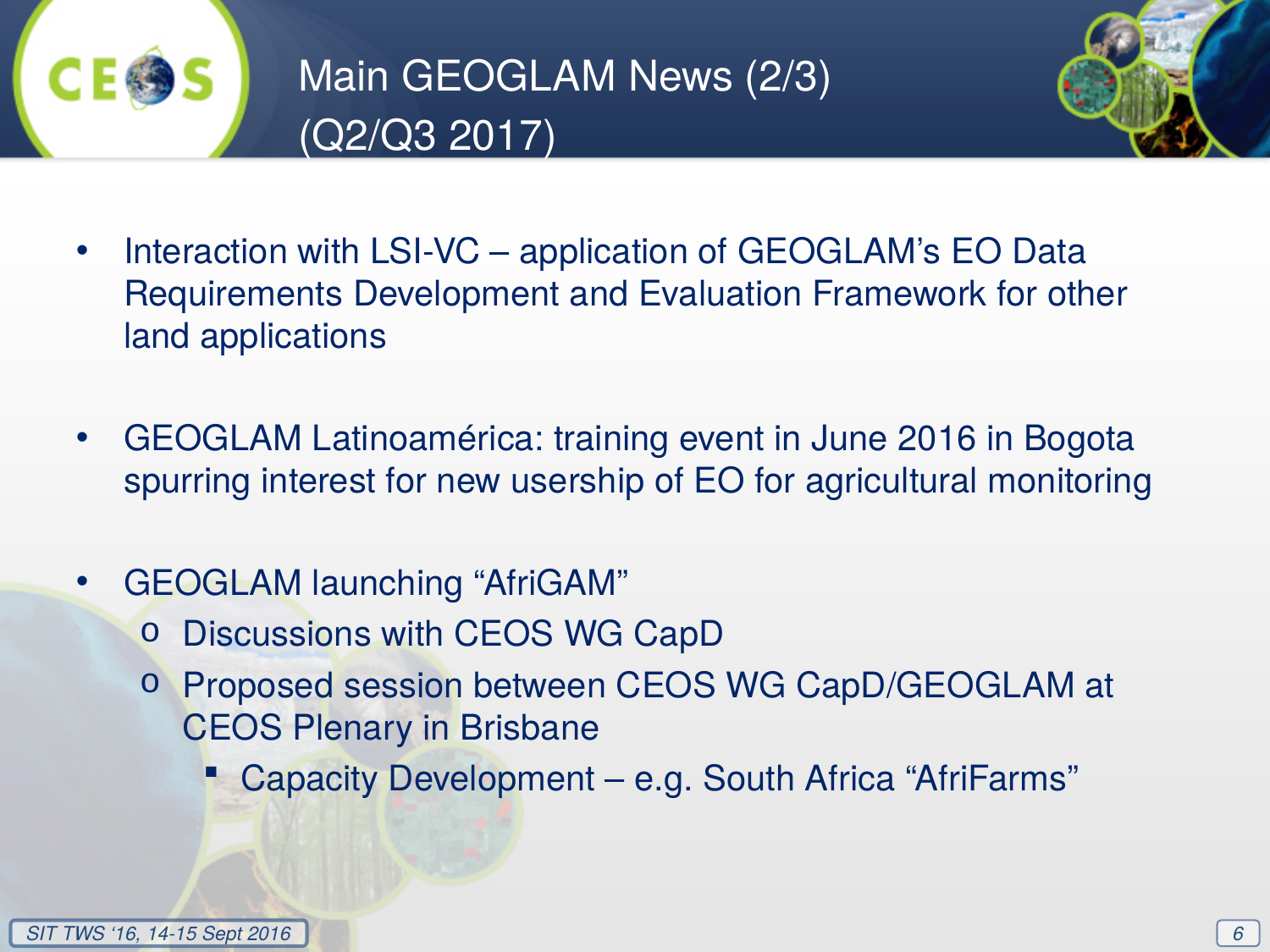

Main GEOGLAM News (2/3)
(Q2/Q3 2017)

Interaction with LSI-VC – application of GEOGLAM’s EO Data Requirements Development and Evaluation Framework for other land applications

GEOGLAM Latinoamérica: training event in June 2016 in Bogota spurring interest for new usership of EO for agricultural monitoring

GEOGLAM launching “AfriGAM”
Discussions with CEOS WG CapD
Proposed session between CEOS WG CapD/GEOGLAM at CEOS Plenary in Brisbane
Capacity Development – e.g. South Africa “AfriFarms”

6